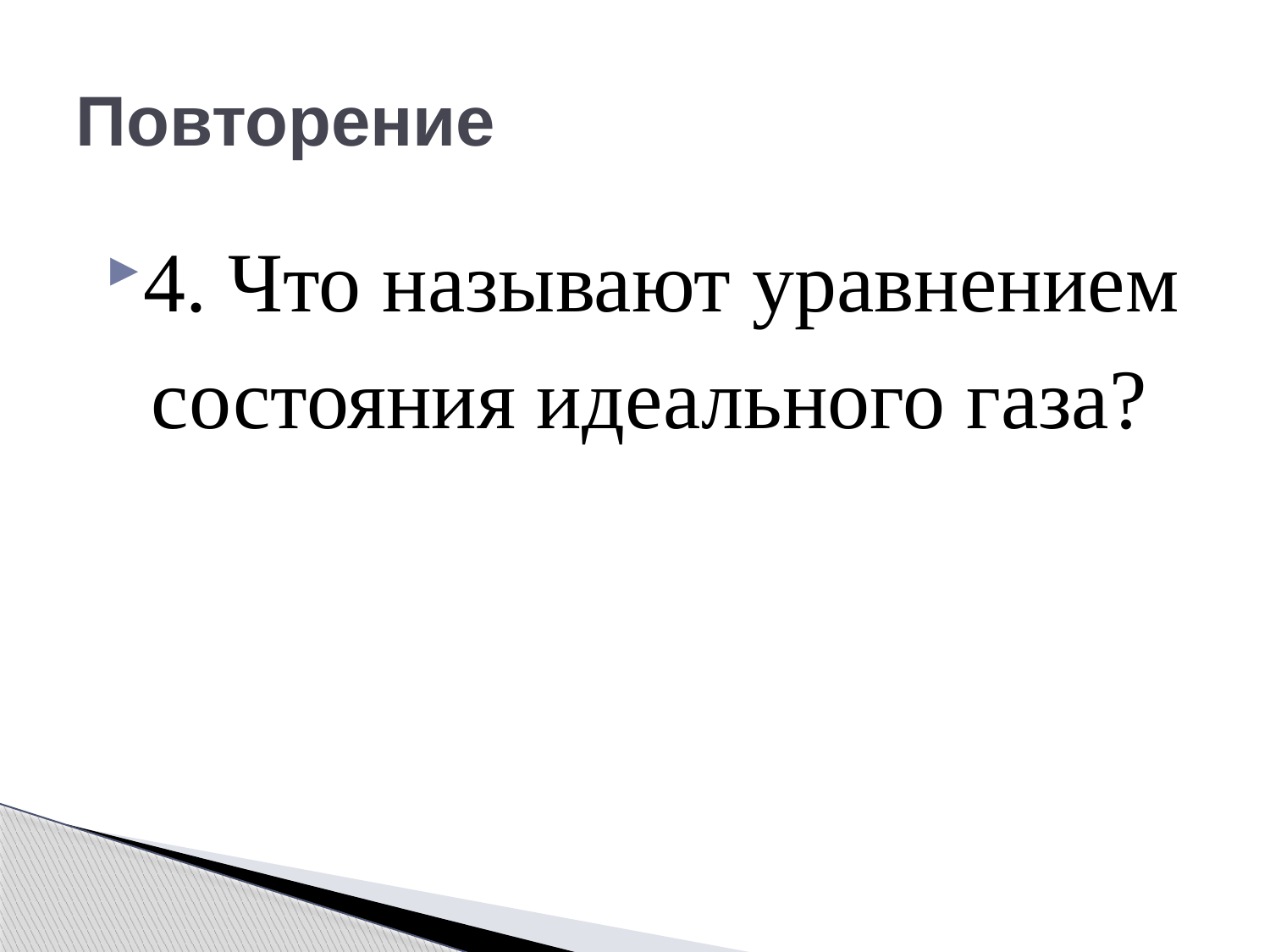

# Повторение
4. Что называют уравнением состояния идеального газа?